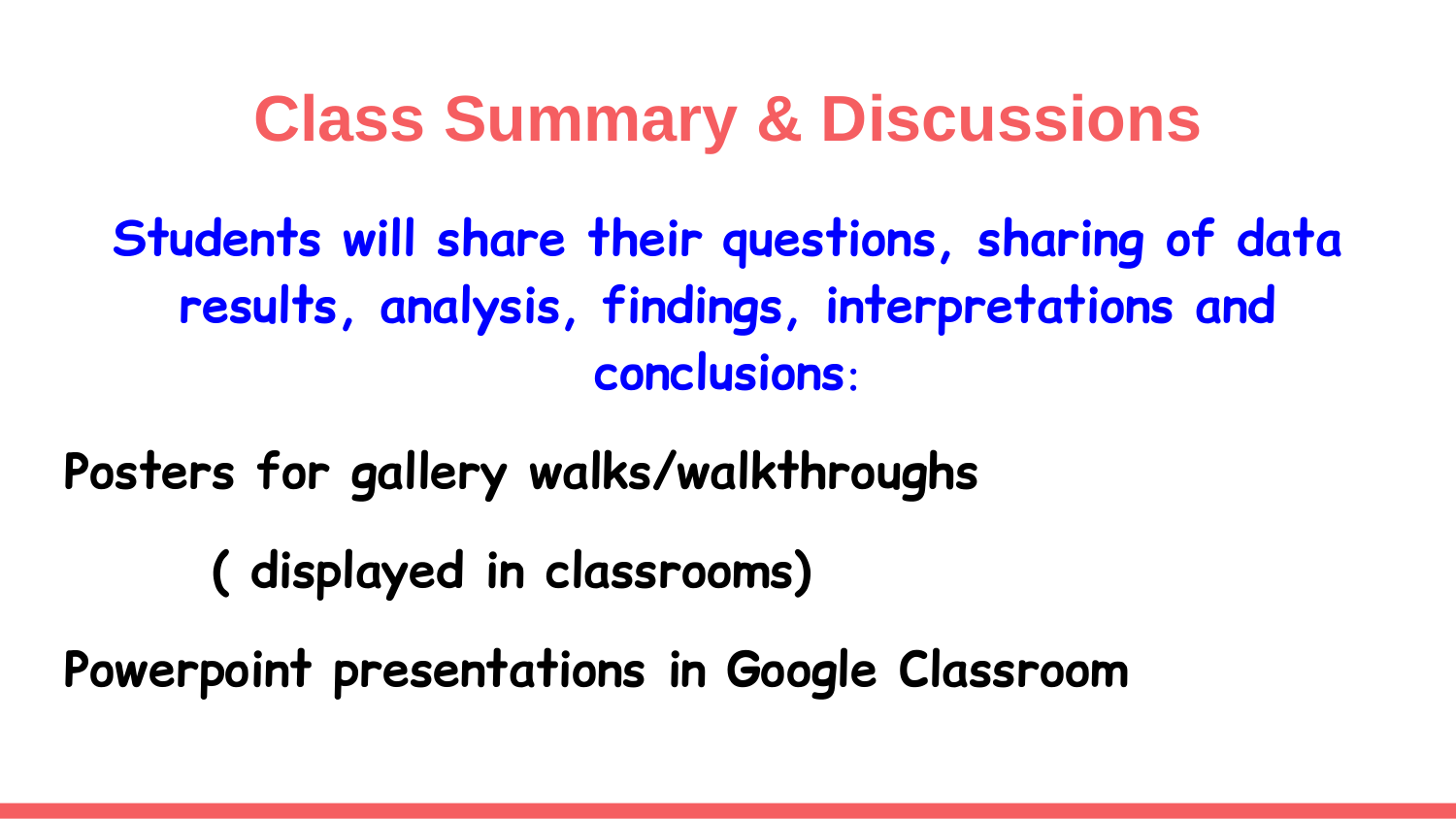

# Class Summary & Discussions
Students will share their questions, sharing of data results, analysis, findings, interpretations and conclusions:
Posters for gallery walks/walkthroughs
       ( displayed in classrooms)
Powerpoint presentations in Google Classroom